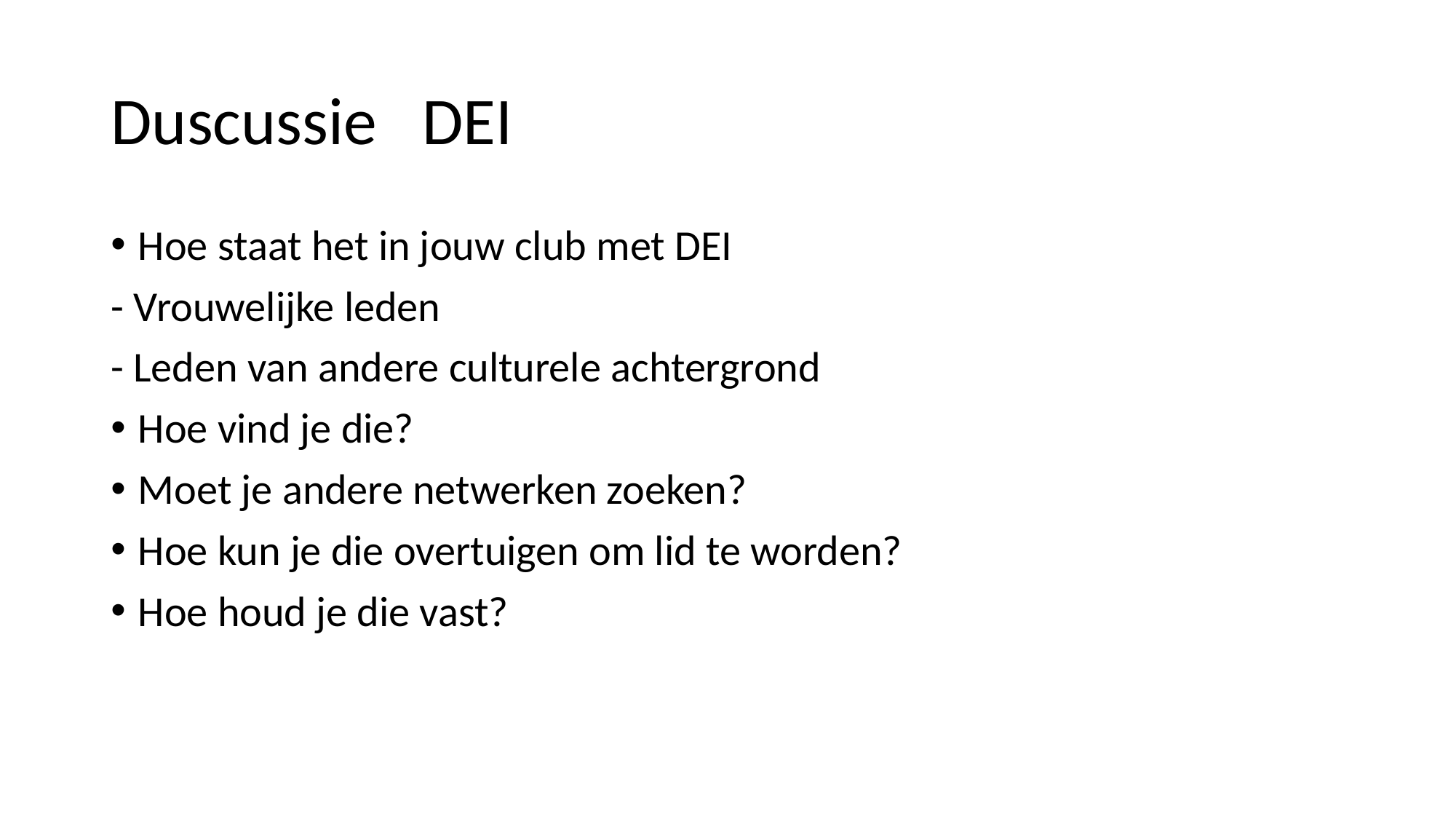

# Duscussie   DEI
Hoe staat het in jouw club met DEI
- Vrouwelijke leden
- Leden van andere culturele achtergrond
Hoe vind je die?
Moet je andere netwerken zoeken?
Hoe kun je die overtuigen om lid te worden?
Hoe houd je die vast?